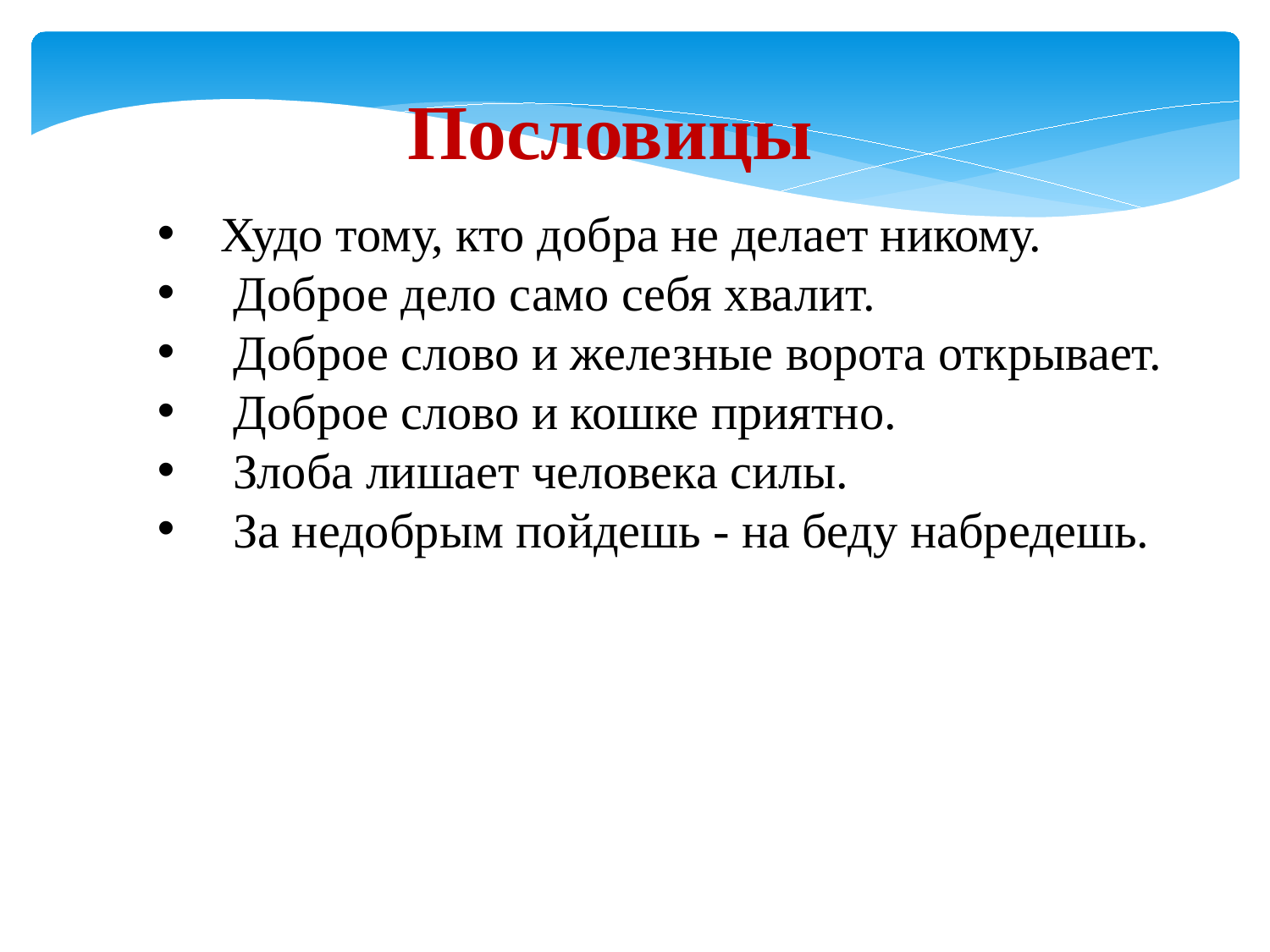

Пословицы
Худо тому, кто добра не делает никому.
 Доброе дело само себя хвалит.
 Доброе слово и железные ворота открывает.
 Доброе слово и кошке приятно.
 Злоба лишает человека силы.
 За недобрым пойдешь - на беду набредешь.